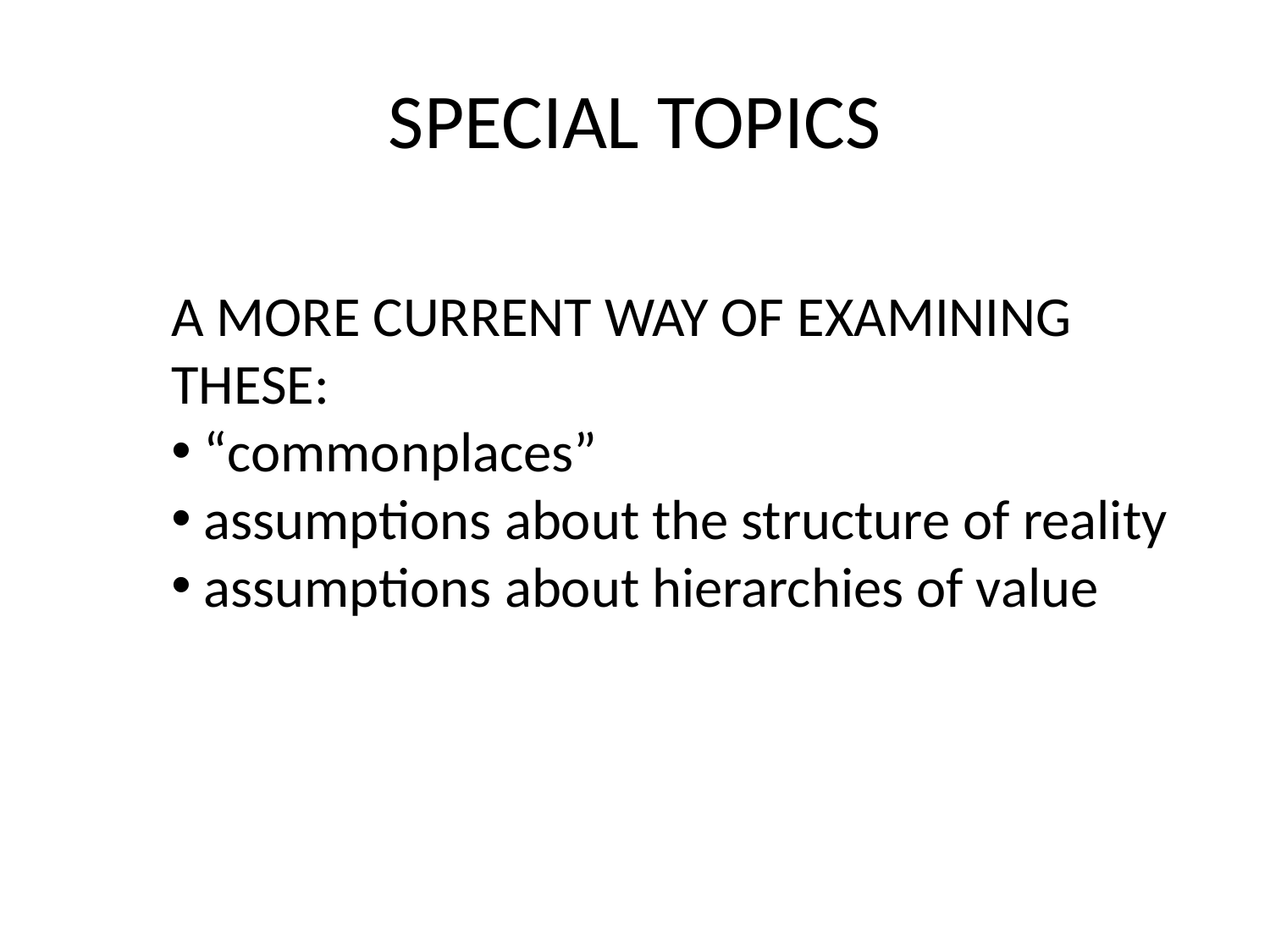

# SPECIAL TOPICS
A MORE CURRENT WAY OF EXAMINING THESE:
 “commonplaces”
 assumptions about the structure of reality
 assumptions about hierarchies of value